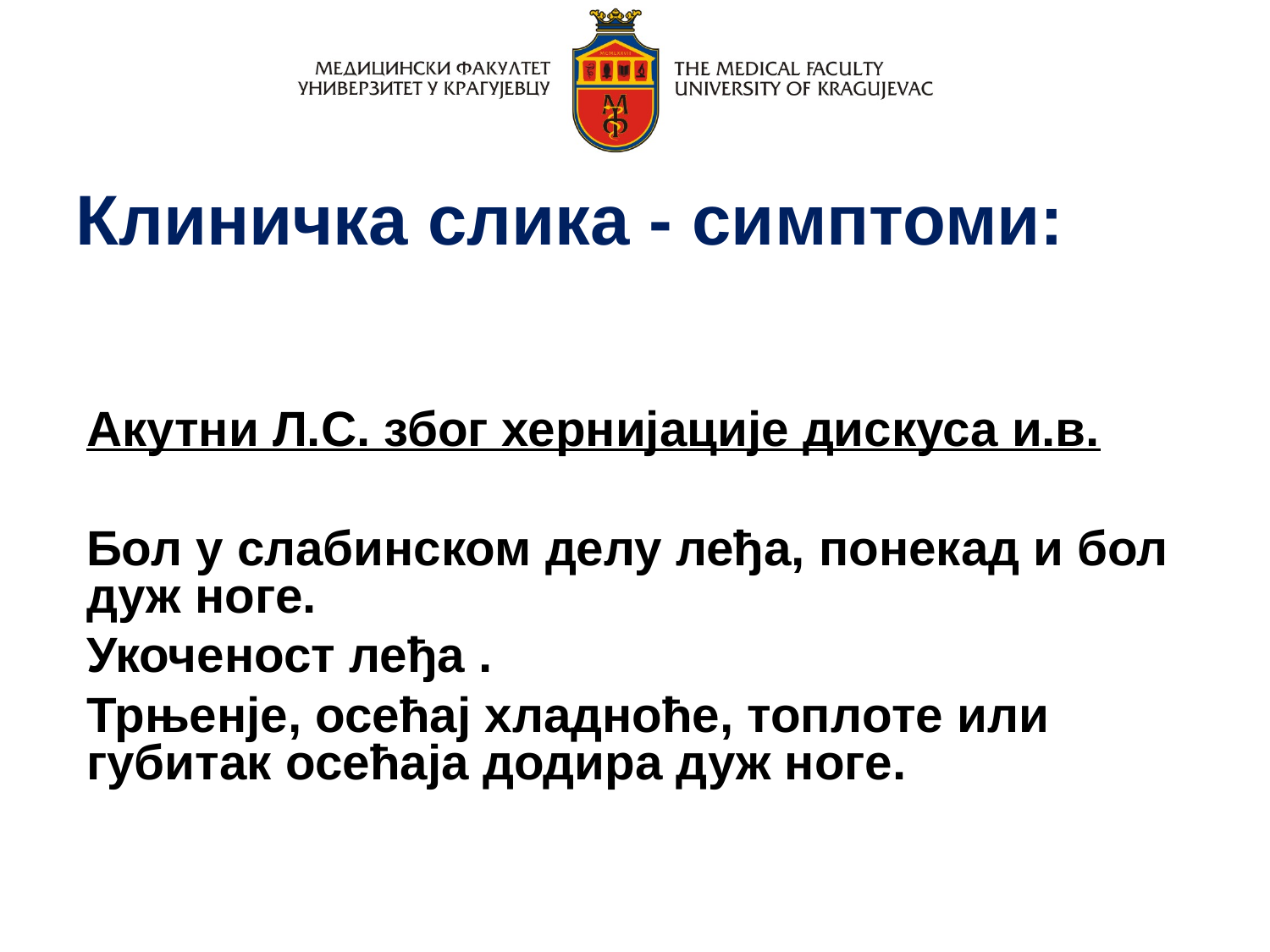

Клиничка слика - симптоми:
Акутни Л.С. због хернијације дискуса и.в.

Бол у слабинском делу леђа, понекад и бол дуж ноге.
Укоченост леђа .
Трњенје, осећај хладноћe, топлoтe или губитак oсећаја додирa дуж ногe.